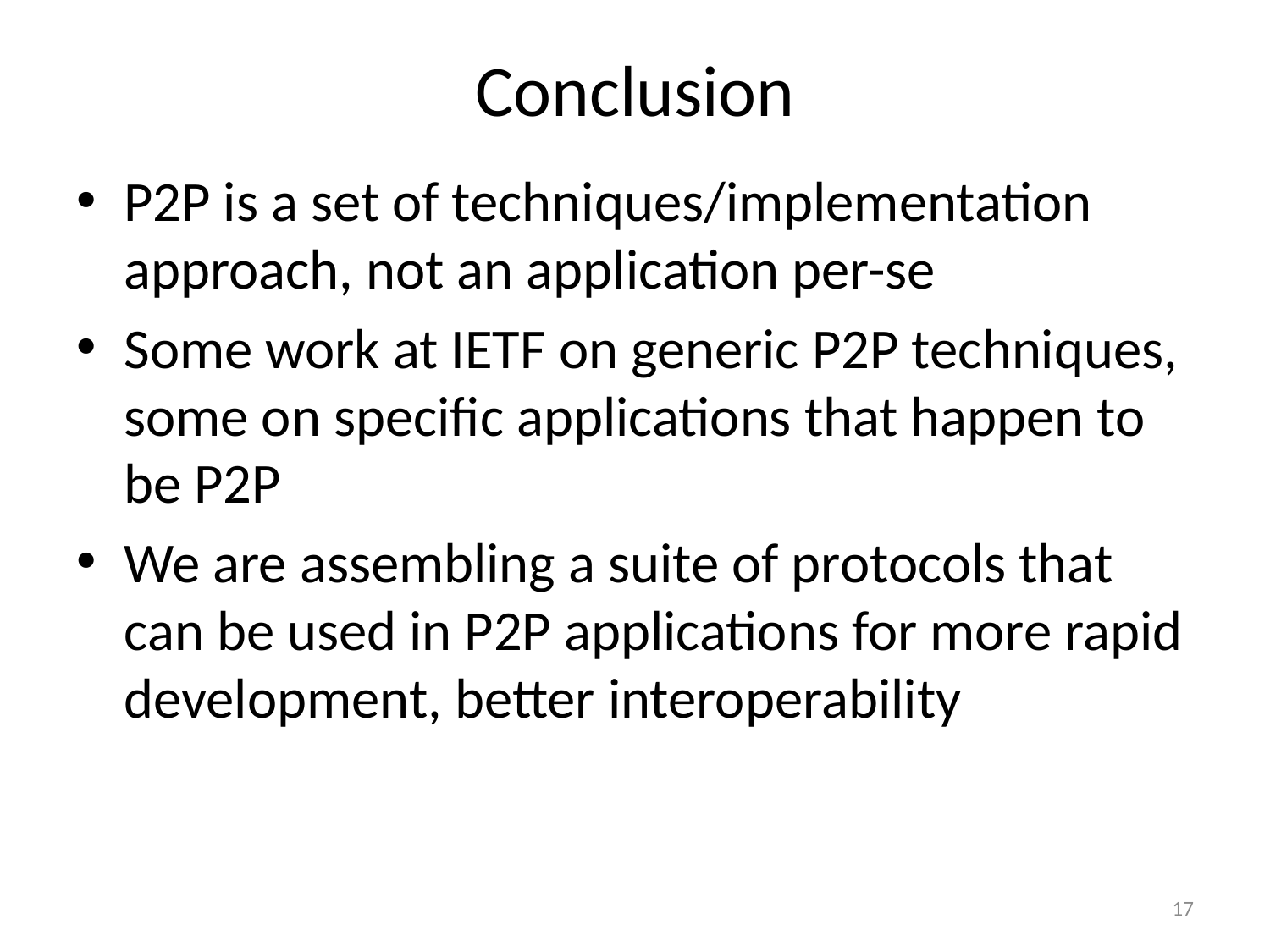

# Conclusion
P2P is a set of techniques/implementation approach, not an application per-se
Some work at IETF on generic P2P techniques, some on specific applications that happen to be P2P
We are assembling a suite of protocols that can be used in P2P applications for more rapid development, better interoperability
17